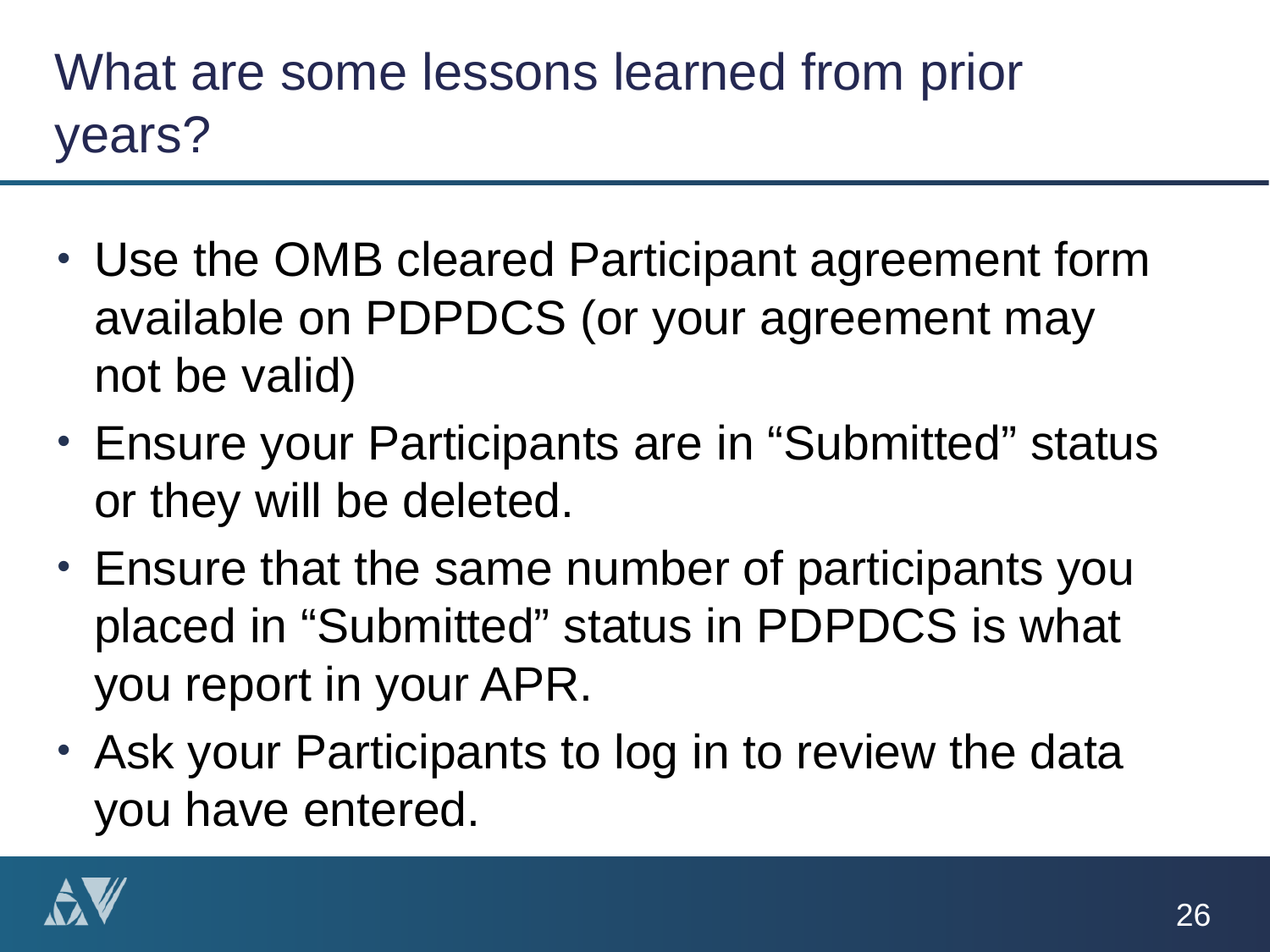

# What are some lessons learned from prior years?
Use the OMB cleared Participant agreement form available on PDPDCS (or your agreement may not be valid)
Ensure your Participants are in “Submitted” status or they will be deleted.
Ensure that the same number of participants you placed in “Submitted” status in PDPDCS is what you report in your APR.
Ask your Participants to log in to review the data you have entered.

26